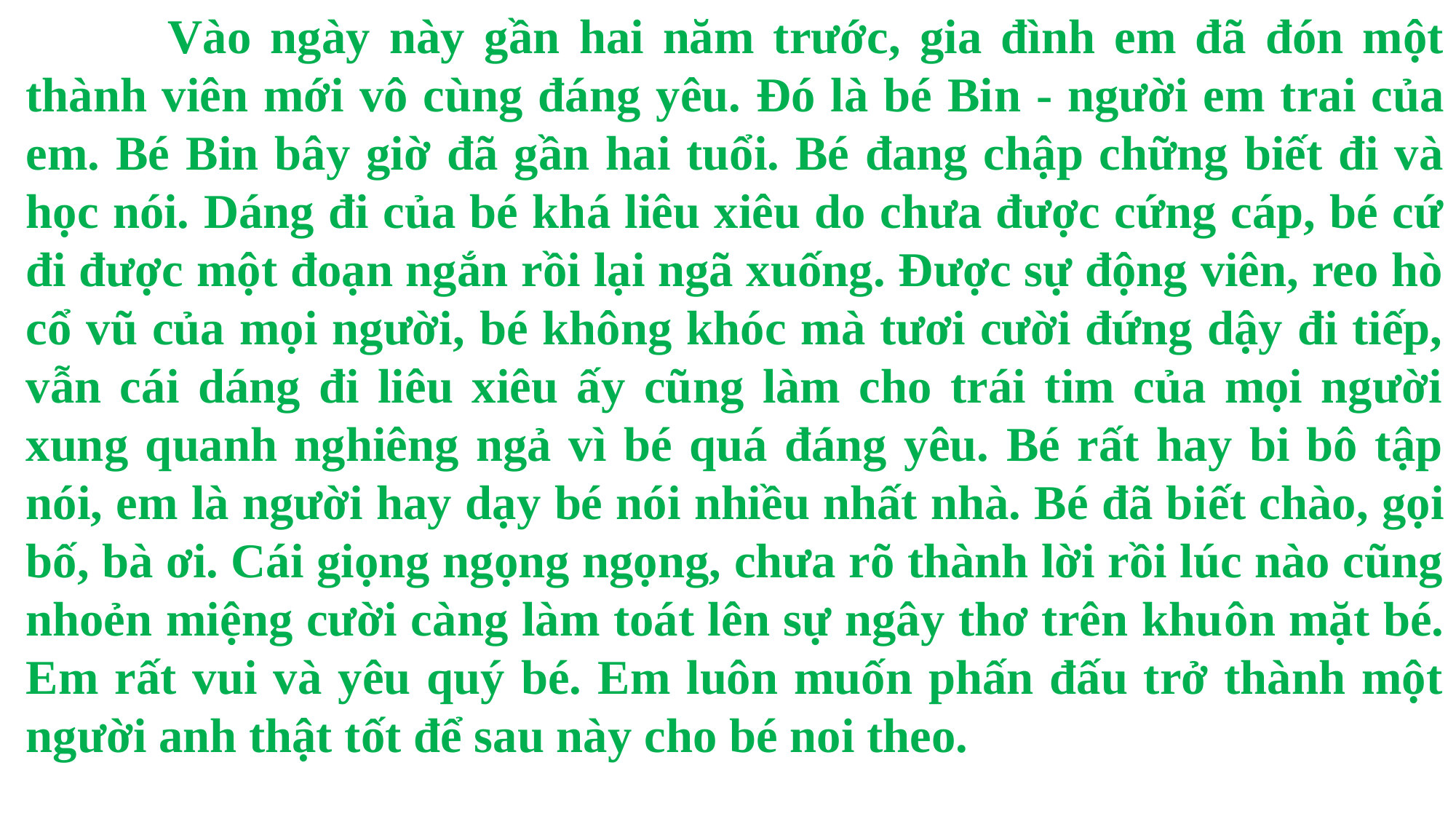

Vào ngày này gần hai năm trước, gia đình em đã đón một thành viên mới vô cùng đáng yêu. Đó là bé Bin - người em trai của em. Bé Bin bây giờ đã gần hai tuổi. Bé đang chập chững biết đi và học nói. Dáng đi của bé khá liêu xiêu do chưa được cứng cáp, bé cứ đi được một đoạn ngắn rồi lại ngã xuống. Được sự động viên, reo hò cổ vũ của mọi người, bé không khóc mà tươi cười đứng dậy đi tiếp, vẫn cái dáng đi liêu xiêu ấy cũng làm cho trái tim của mọi người xung quanh nghiêng ngả vì bé quá đáng yêu. Bé rất hay bi bô tập nói, em là người hay dạy bé nói nhiều nhất nhà. Bé đã biết chào, gọi bố, bà ơi. Cái giọng ngọng ngọng, chưa rõ thành lời rồi lúc nào cũng nhoẻn miệng cười càng làm toát lên sự ngây thơ trên khuôn mặt bé. Em rất vui và yêu quý bé. Em luôn muốn phấn đấu trở thành một người anh thật tốt để sau này cho bé noi theo.